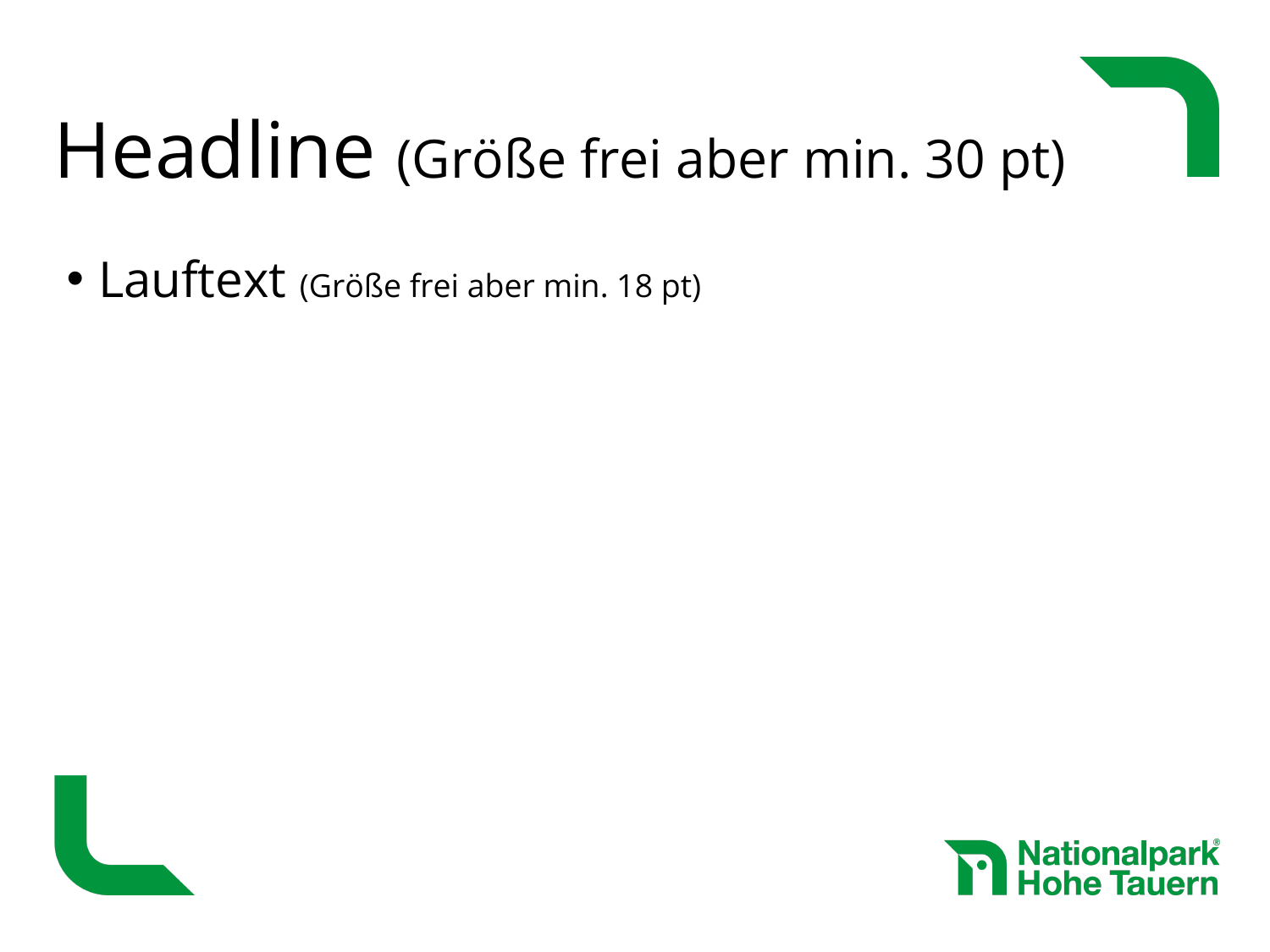

# Headline (Größe frei aber min. 30 pt)
Lauftext (Größe frei aber min. 18 pt)